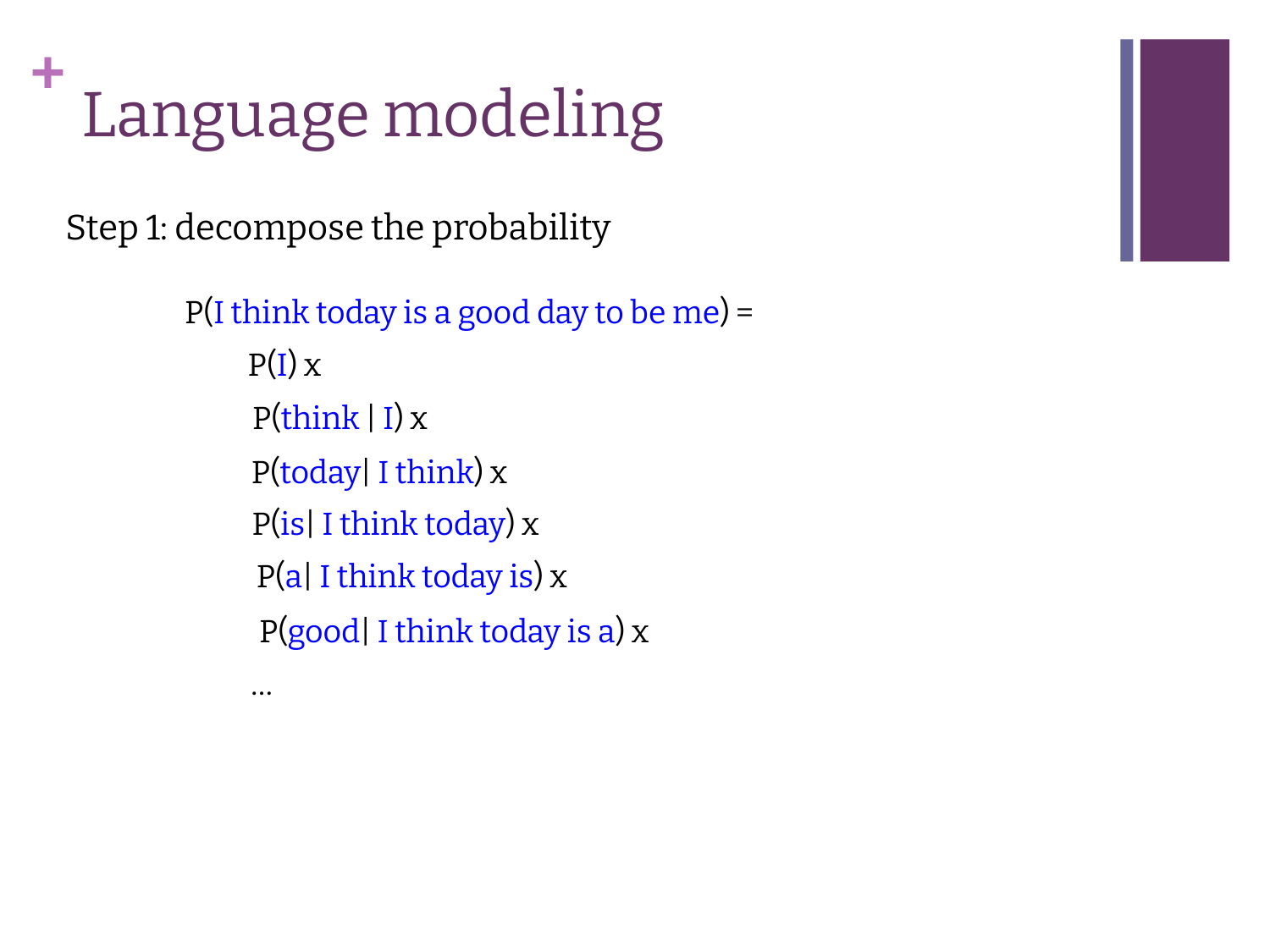

# Language modeling
Step 1: decompose the probability
P(I think today is a good day to be me) =
P(I) x
P(think | I) x
P(today| I think) x
P(is| I think today) x
P(a| I think today is) x
P(good| I think today is a) x
…